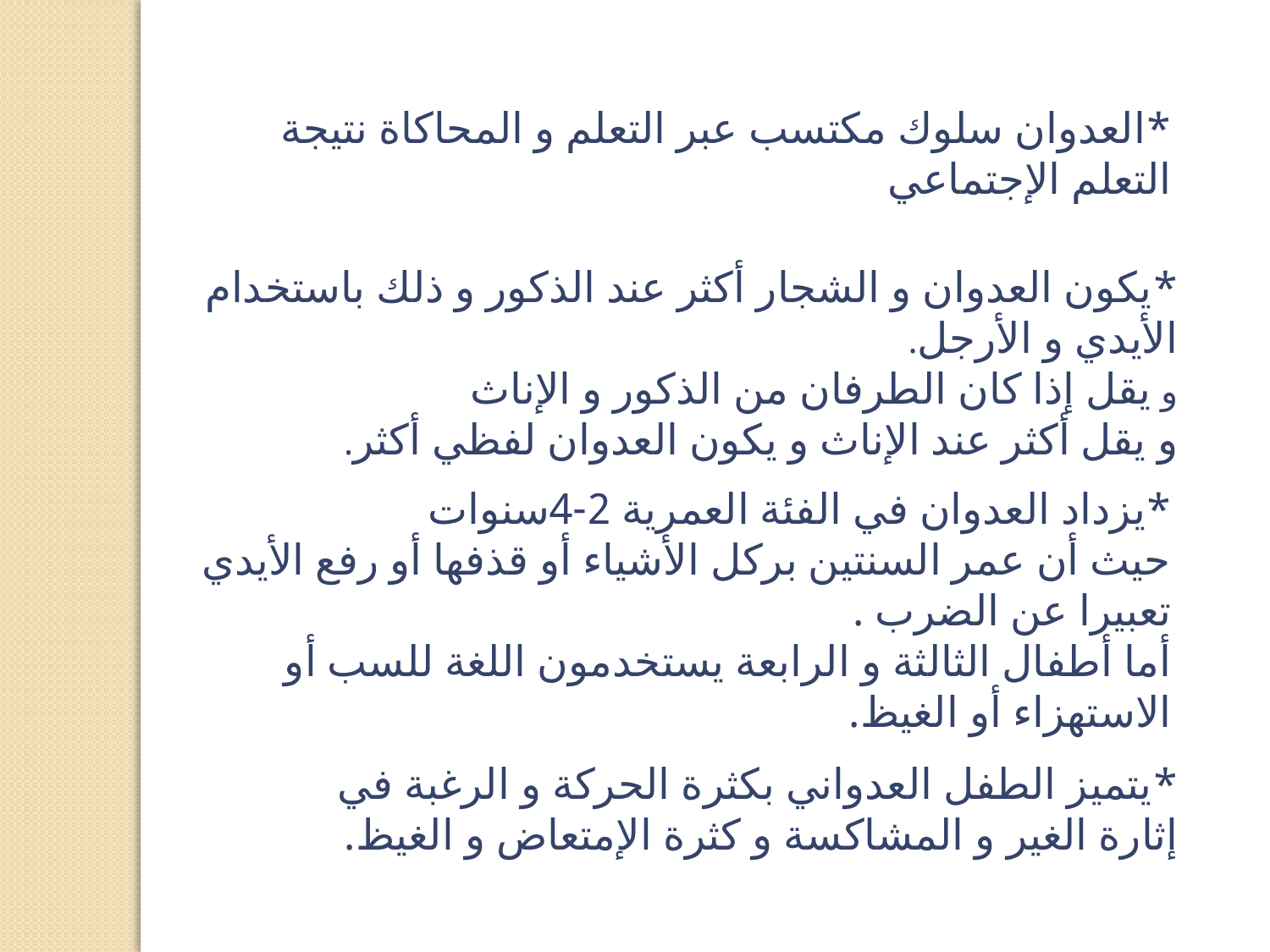

*العدوان سلوك مكتسب عبر التعلم و المحاكاة نتيجة التعلم الإجتماعي
*يكون العدوان و الشجار أكثر عند الذكور و ذلك باستخدام الأيدي و الأرجل.
و يقل إذا كان الطرفان من الذكور و الإناث
و يقل أكثر عند الإناث و يكون العدوان لفظي أكثر.
*يزداد العدوان في الفئة العمرية 2-4سنوات
حيث أن عمر السنتين بركل الأشياء أو قذفها أو رفع الأيدي تعبيرا عن الضرب .
أما أطفال الثالثة و الرابعة يستخدمون اللغة للسب أو الاستهزاء أو الغيظ.
*يتميز الطفل العدواني بكثرة الحركة و الرغبة في إثارة الغير و المشاكسة و كثرة الإمتعاض و الغيظ.